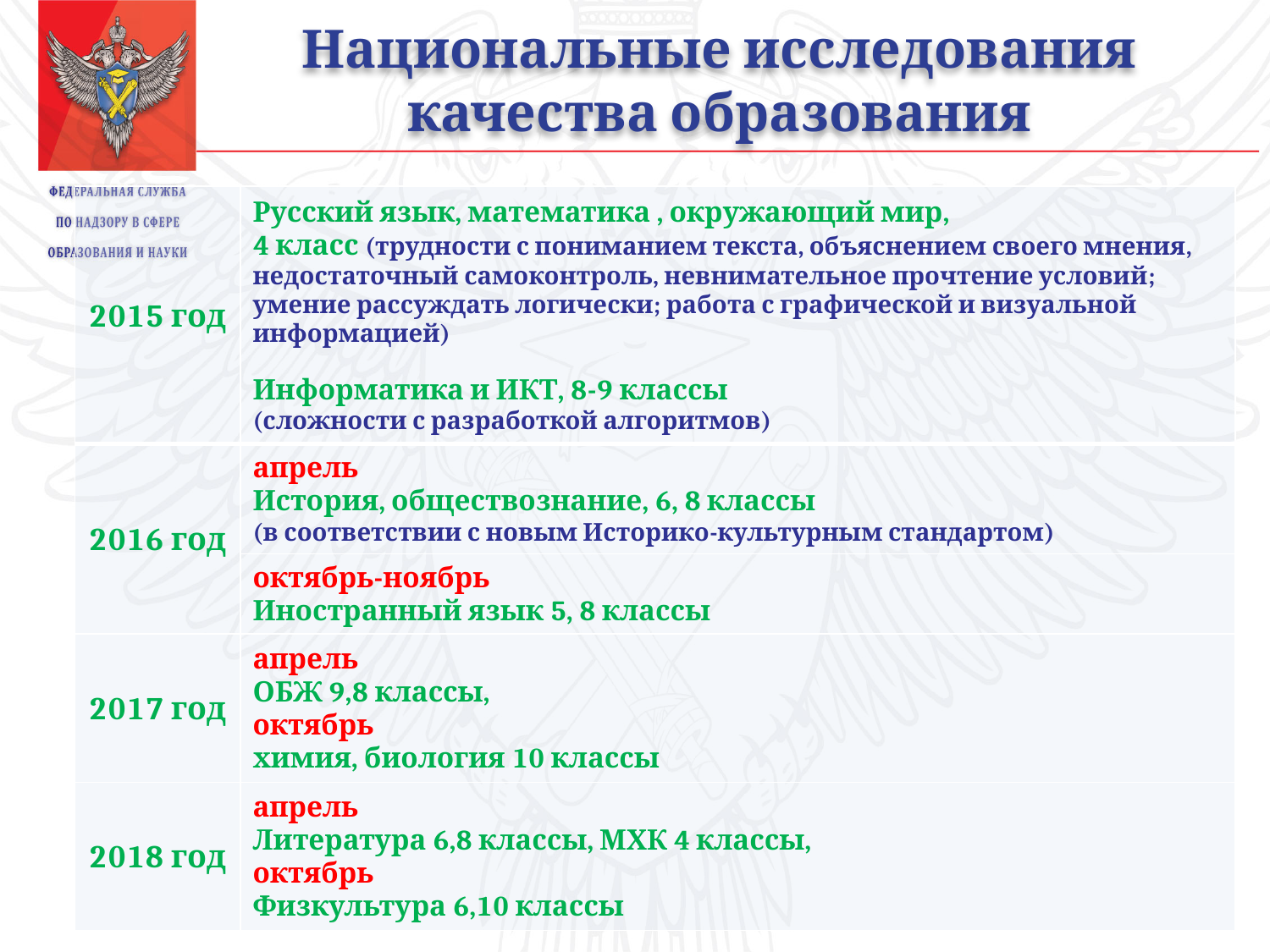

Национальные исследования
качества образования
| 2015 год | Русский язык, математика , окружающий мир, 4 класс (трудности с пониманием текста, объяснением своего мнения, недостаточный самоконтроль, невнимательное прочтение условий; умение рассуждать логически; работа с графической и визуальной информацией) Информатика и ИКТ, 8-9 классы (сложности с разработкой алгоритмов) |
| --- | --- |
| 2016 год | апрель История, обществознание, 6, 8 классы (в соответствии с новым Историко-культурным стандартом) |
|  | октябрь-ноябрь Иностранный язык 5, 8 классы |
| 2017 год | апрель ОБЖ 9,8 классы, октябрь химия, биология 10 классы |
| 2018 год | апрель Литература 6,8 классы, МХК 4 классы, октябрь Физкультура 6,10 классы |